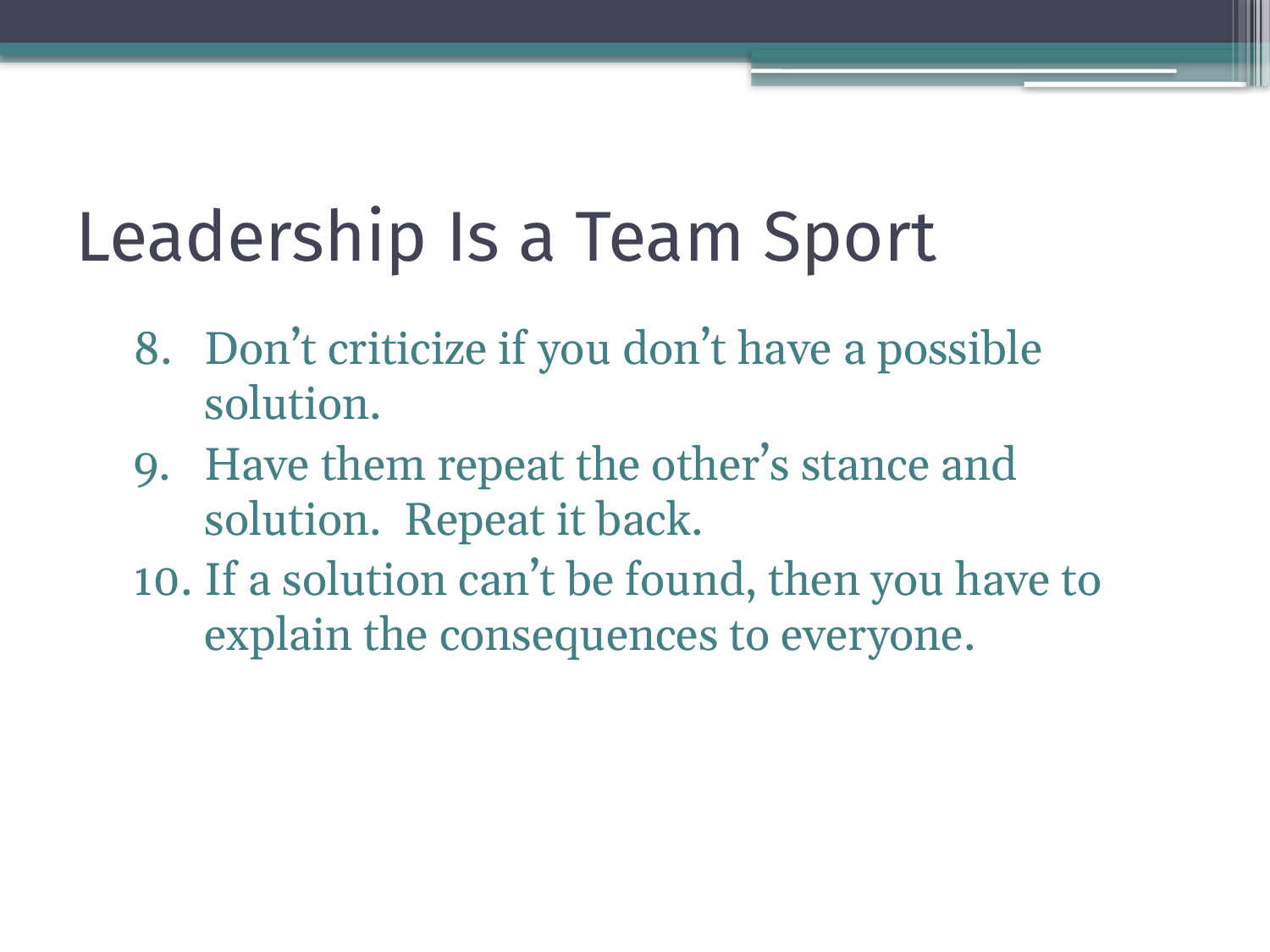

# Leadership Is a Team Sport
Don’t criticize if you don’t have a possible solution.
Have them repeat the other’s stance and solution.  Repeat it back.
If a solution can’t be found, then you have to explain the consequences to everyone.